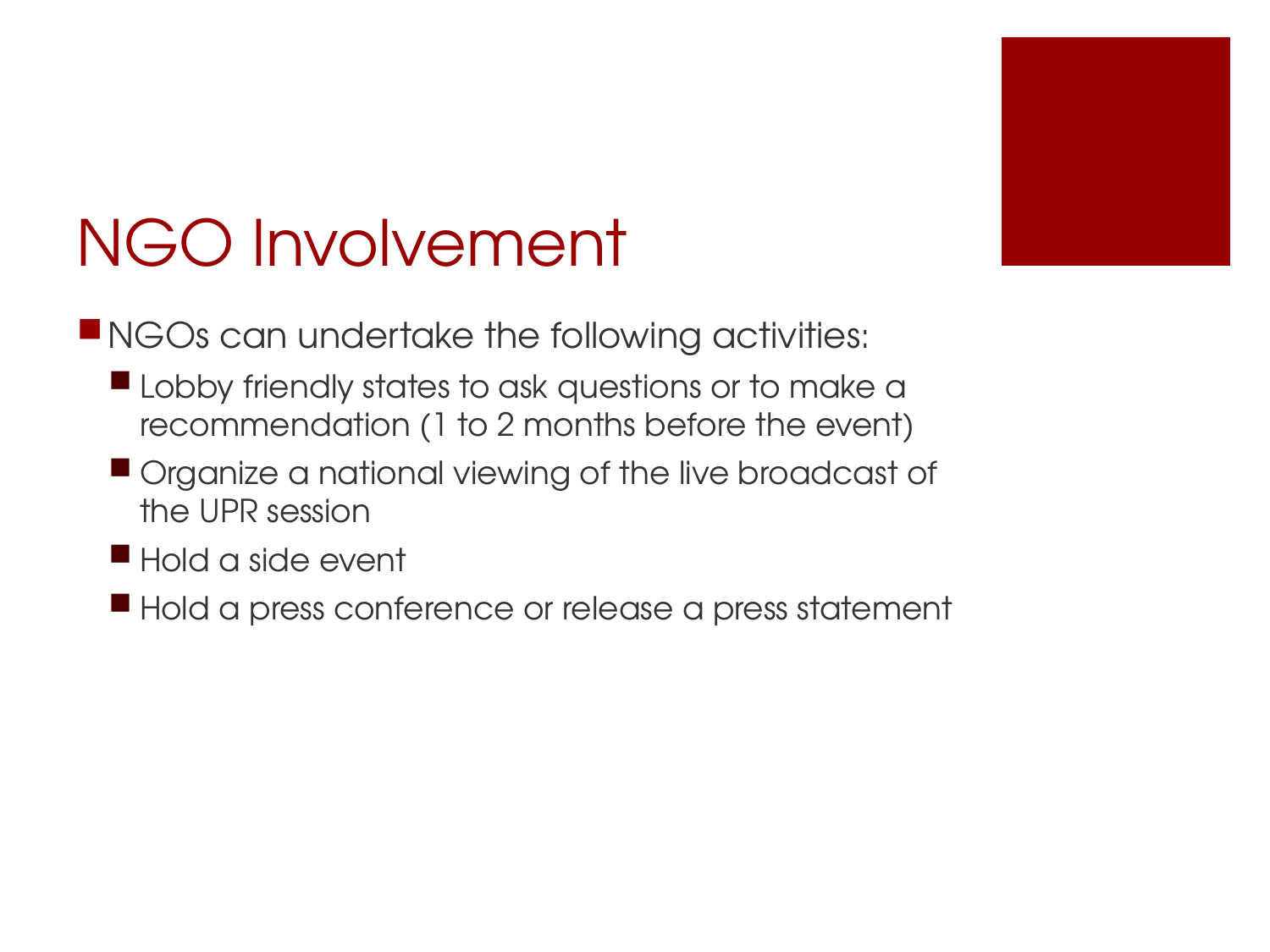

# NGO Involvement
NGOs can undertake the following activities:
Lobby friendly states to ask questions or to make a recommendation (1 to 2 months before the event)
Organize a national viewing of the live broadcast of the UPR session
Hold a side event
Hold a press conference or release a press statement